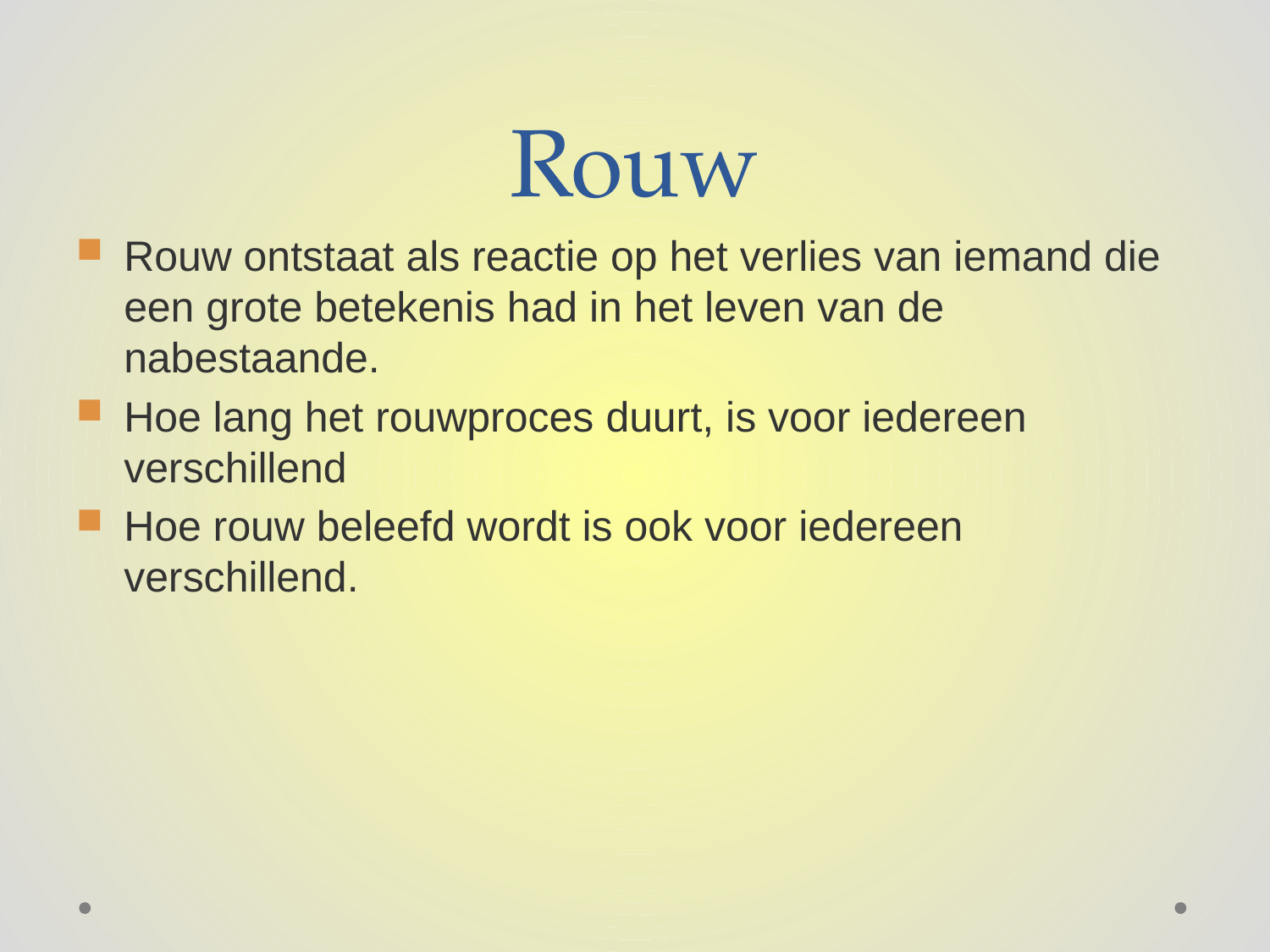

# Rouw
Rouw ontstaat als reactie op het verlies van iemand die een grote betekenis had in het leven van de nabestaande.
Hoe lang het rouwproces duurt, is voor iedereen verschillend
Hoe rouw beleefd wordt is ook voor iedereen verschillend.